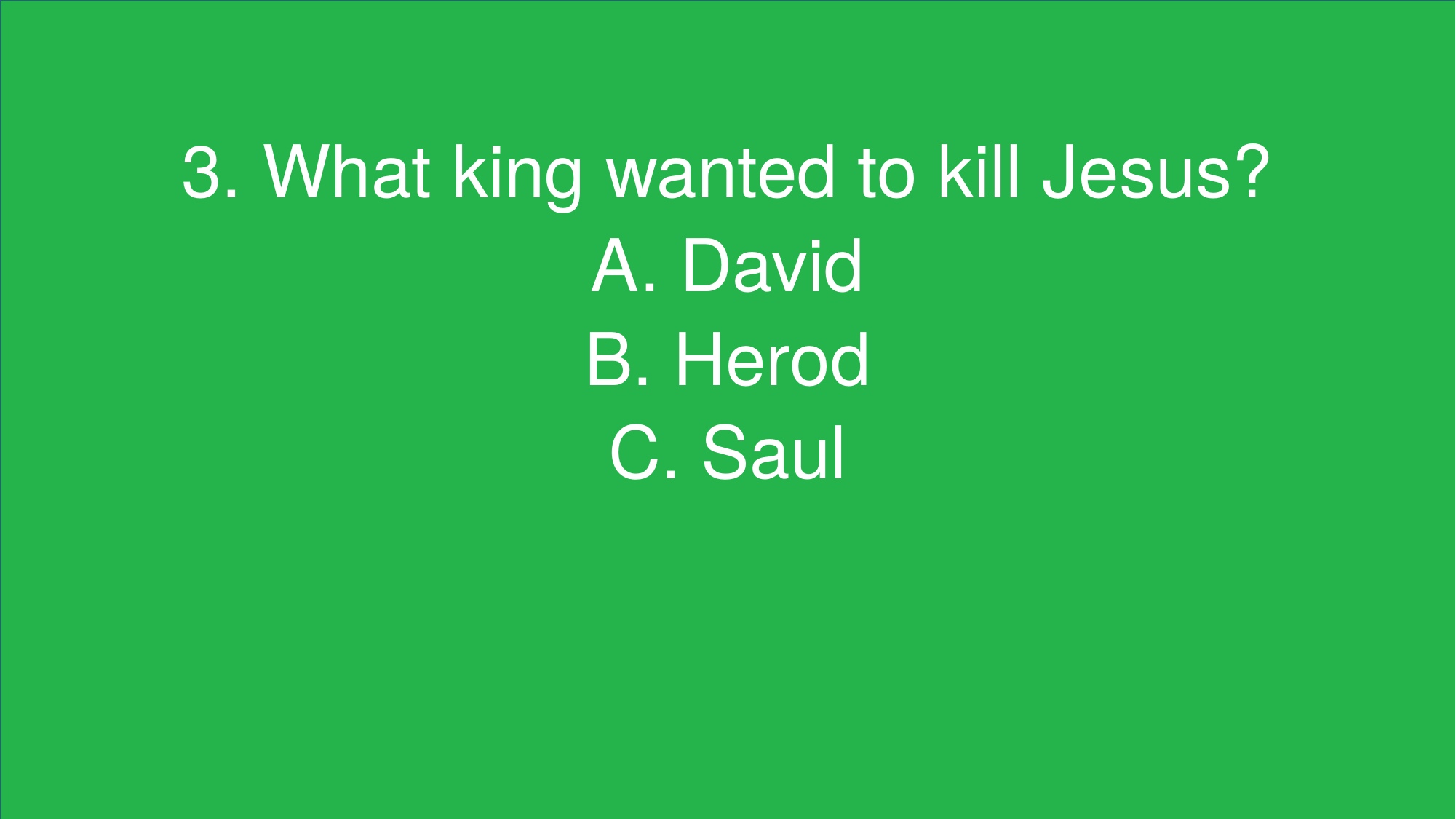

3. What king wanted to kill Jesus?
A. David
B. Herod
C. Saul